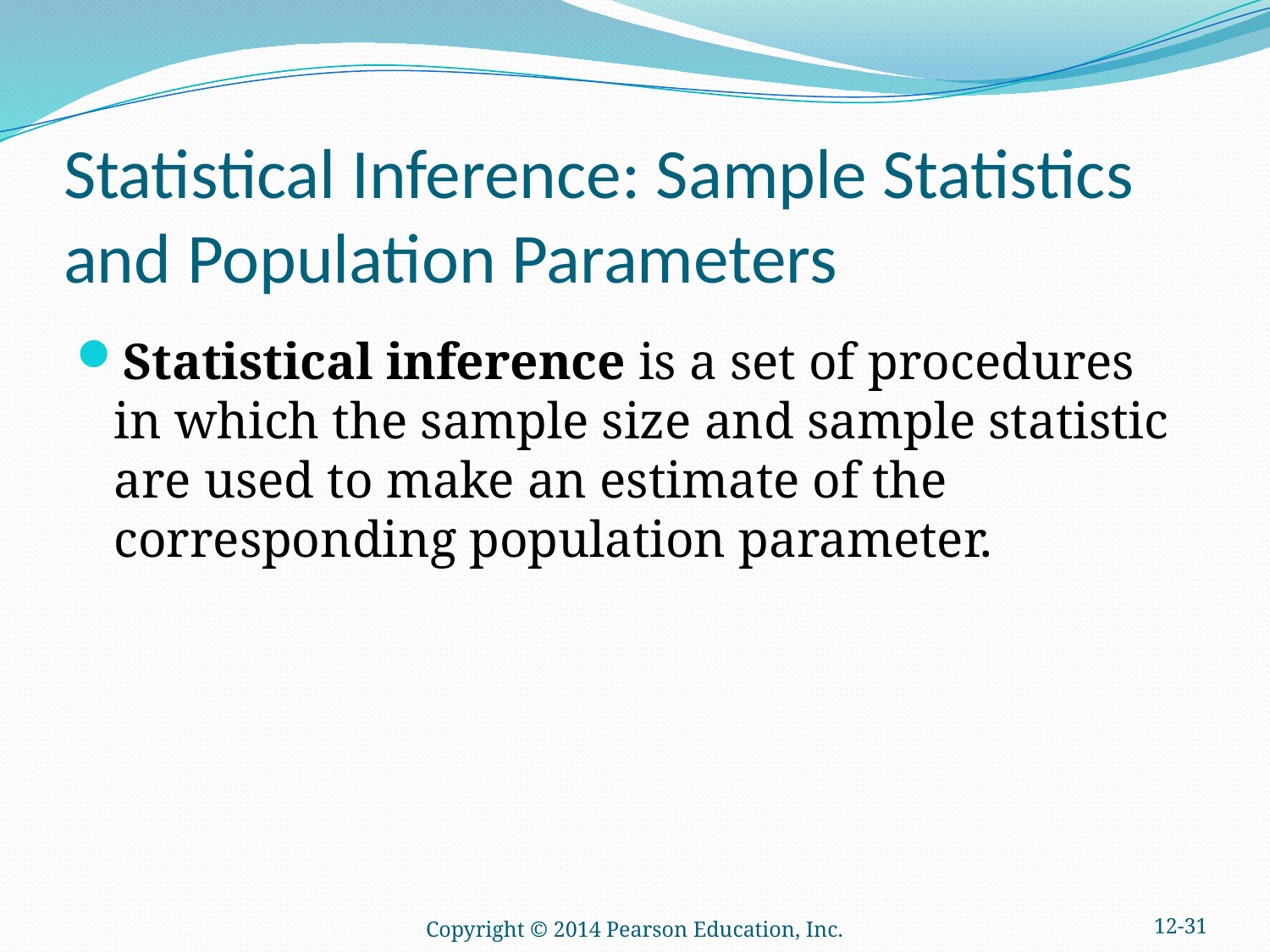

# Statistical Inference: Sample Statistics and Population Parameters
Statistical inference is a set of procedures in which the sample size and sample statistic are used to make an estimate of the corresponding population parameter.